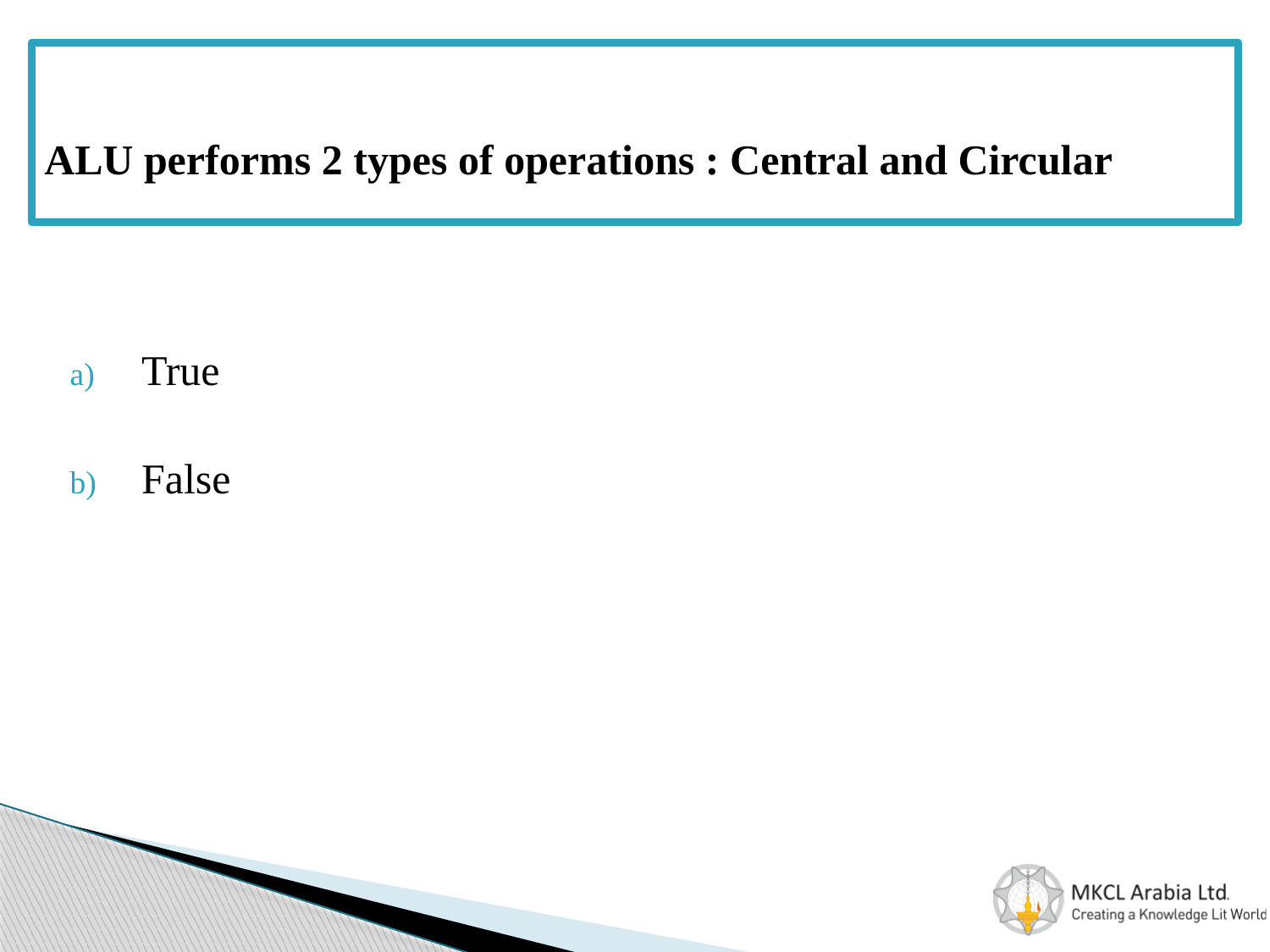

# ALU performs 2 types of operations : Central and Circular
True
False